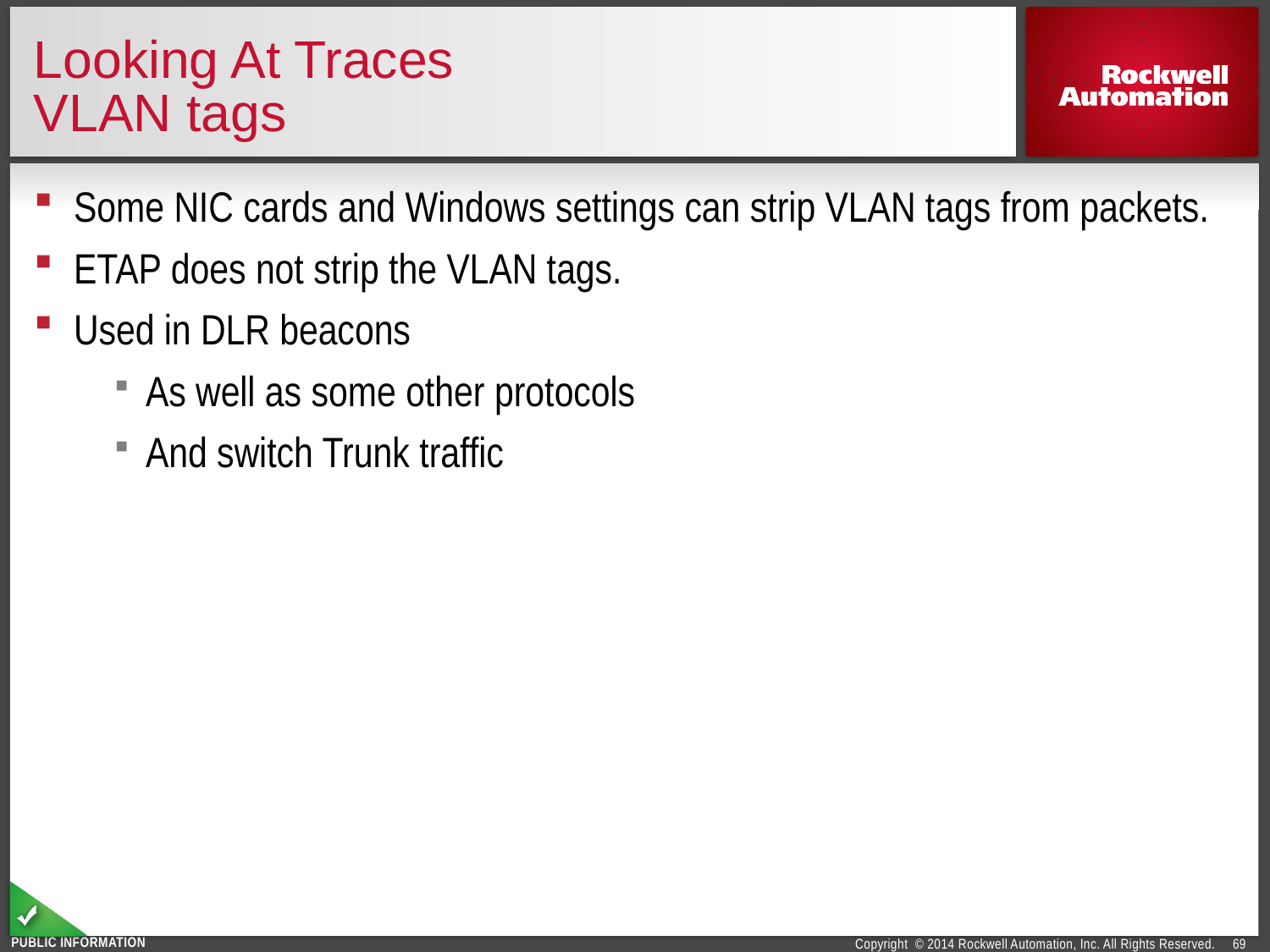

# Looking At Traces VLAN tags
Some NIC cards and Windows settings can strip VLAN tags from packets.
ETAP does not strip the VLAN tags.
Used in DLR beacons
As well as some other protocols
And switch Trunk traffic
69